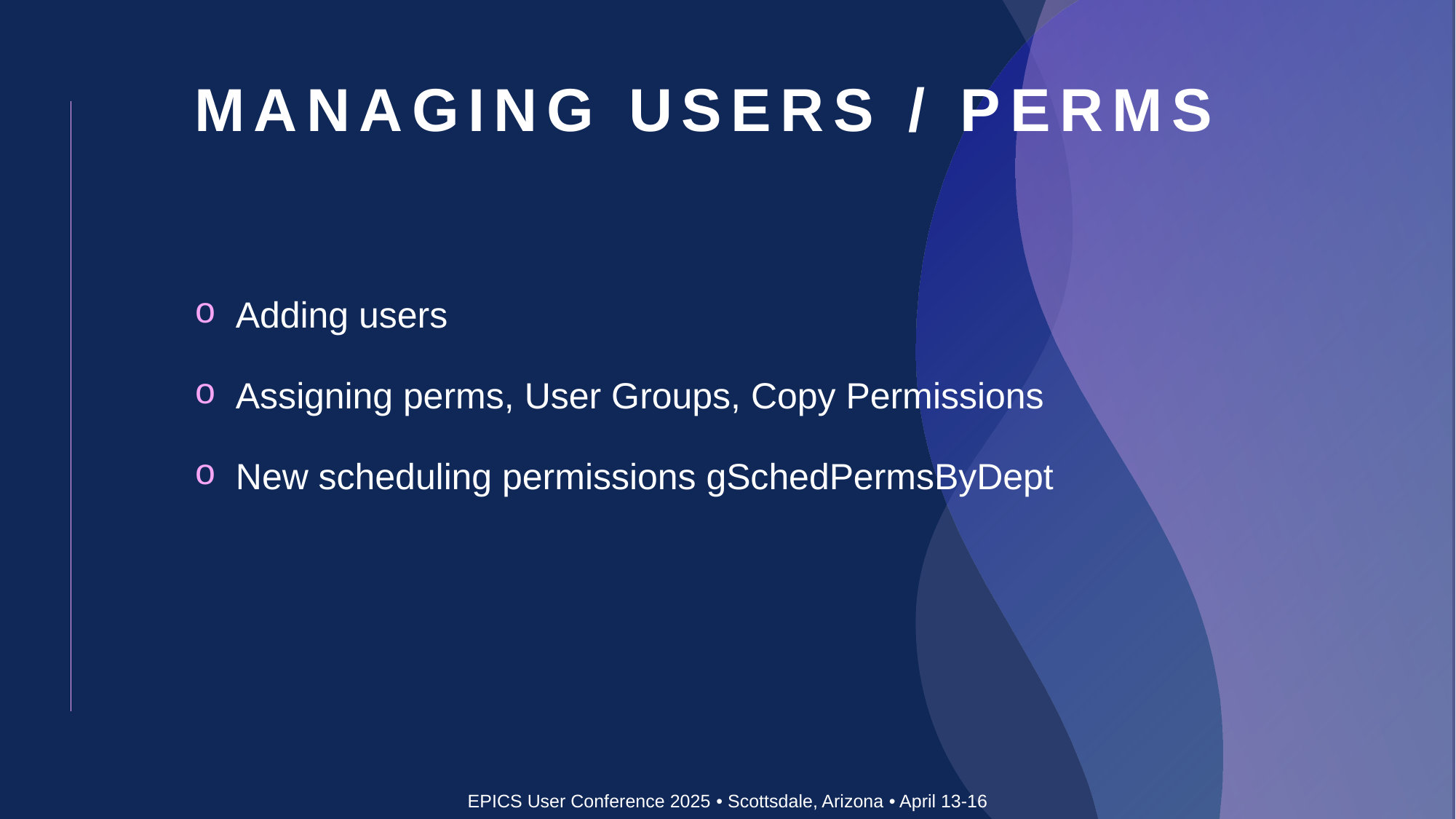

# Managing users / perms
Adding users
Assigning perms, User Groups, Copy Permissions
New scheduling permissions gSchedPermsByDept